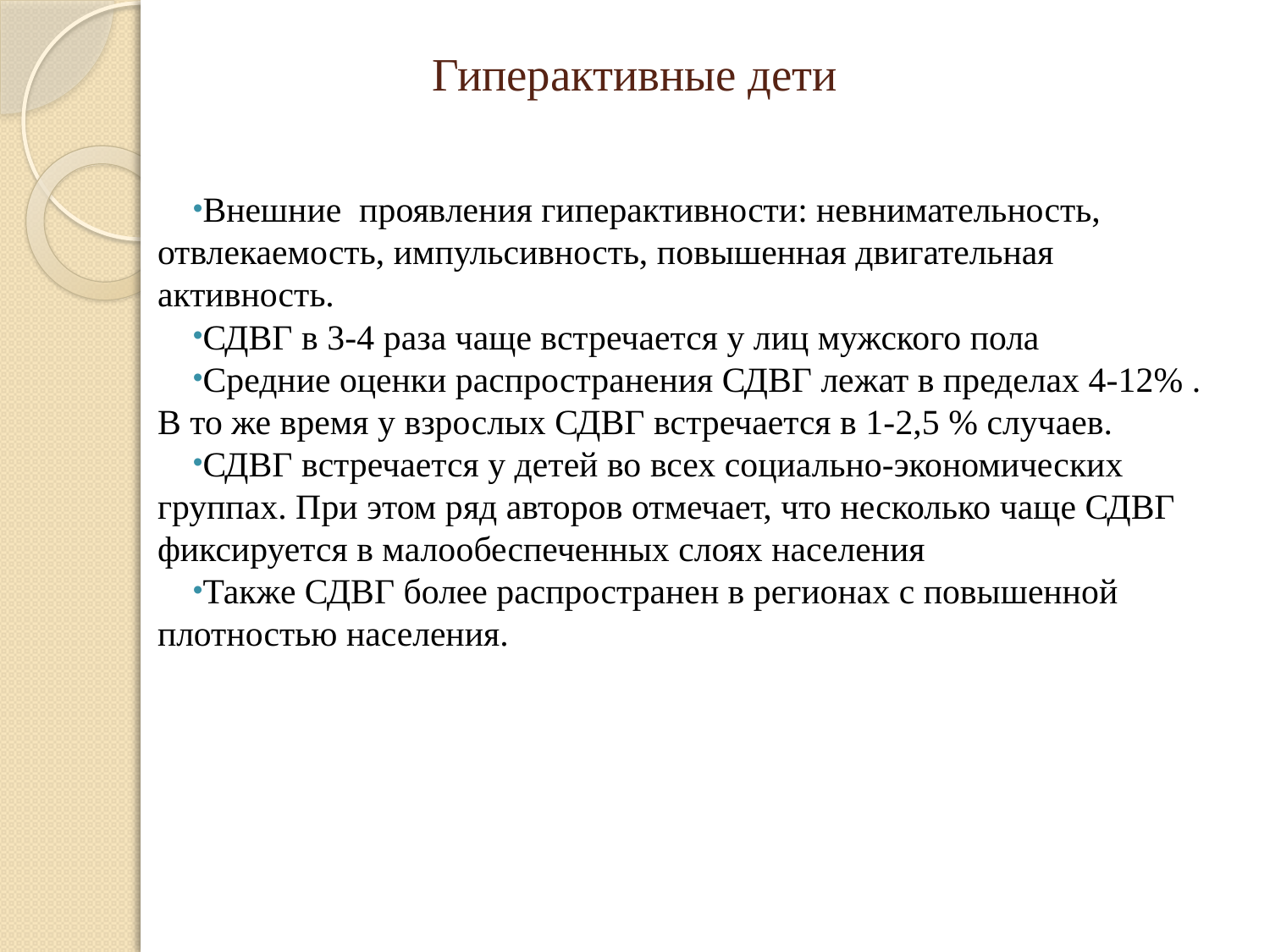

# Гиперактивные дети

Внешние  проявления гиперактивности: невнимательность, отвлекаемость, импульсивность, повышенная двигательная активность.
СДВГ в 3-4 раза чаще встречается у лиц мужского пола
Средние оценки распространения СДВГ лежат в пределах 4-12% . В то же время у взрослых СДВГ встречается в 1-2,5 % случаев.
СДВГ встречается у детей во всех социально-экономических группах. При этом ряд авторов отмечает, что несколько чаще СДВГ фиксируется в малообеспеченных слоях населения
Также СДВГ более распространен в регионах с повышенной плотностью населения.